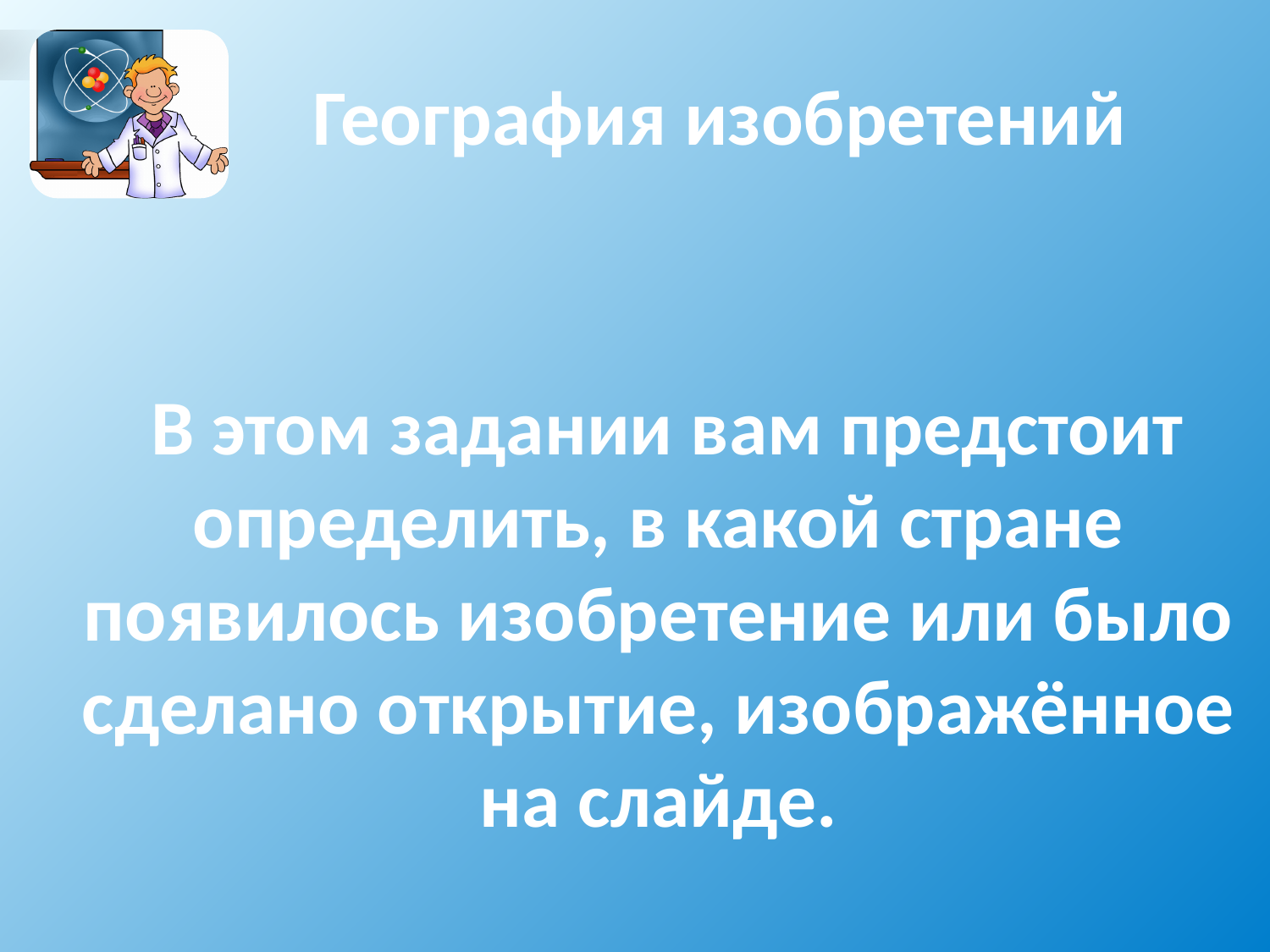

География изобретений
	 В этом задании вам предстоит определить, в какой стране появилось изобретение или было сделано открытие, изображённое на слайде.